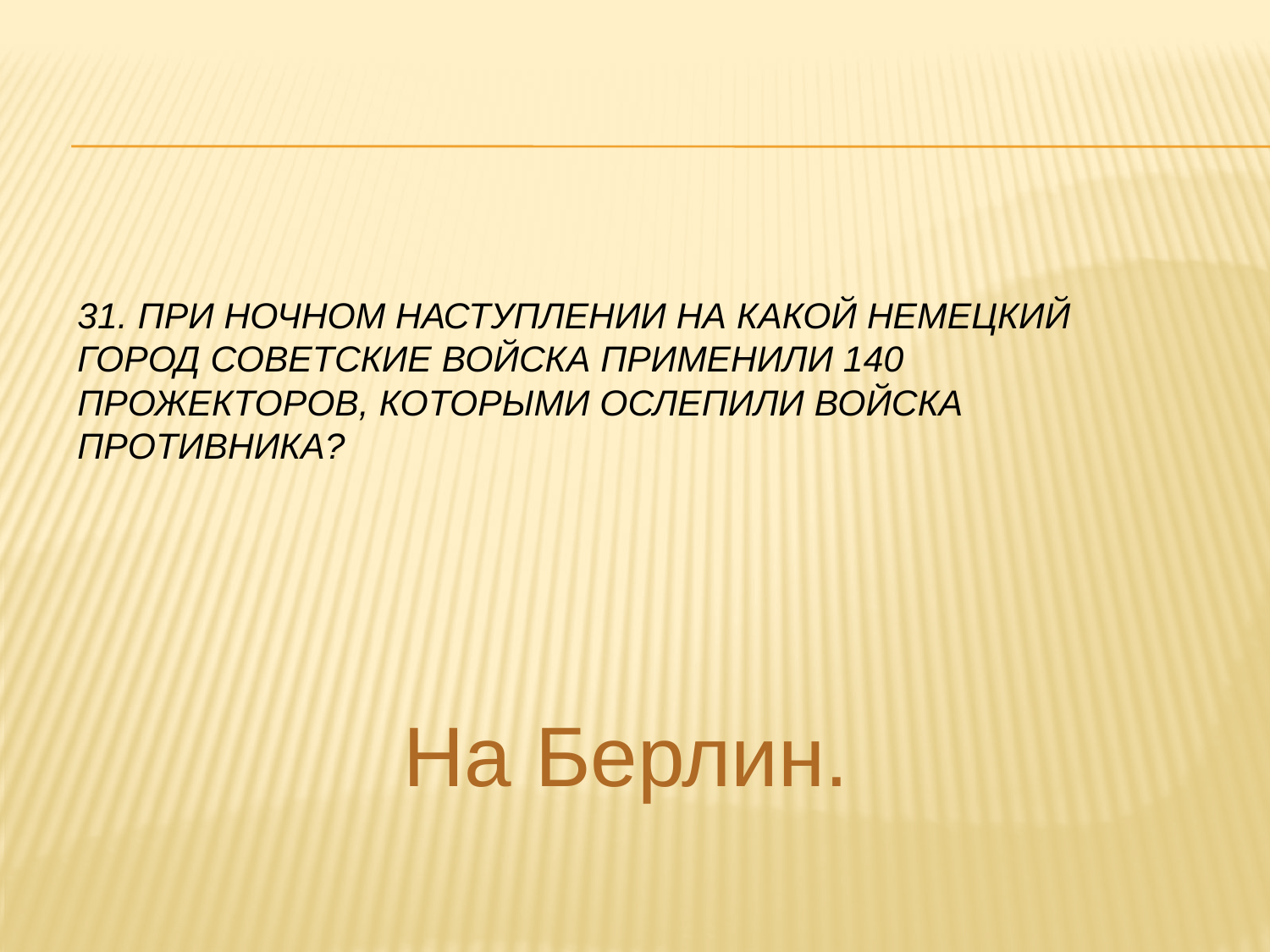

# 31. При ночном наступлении на какой немецкий город советские войска применили 140 прожекторов, которыми ослепили войска противника?
На Берлин.